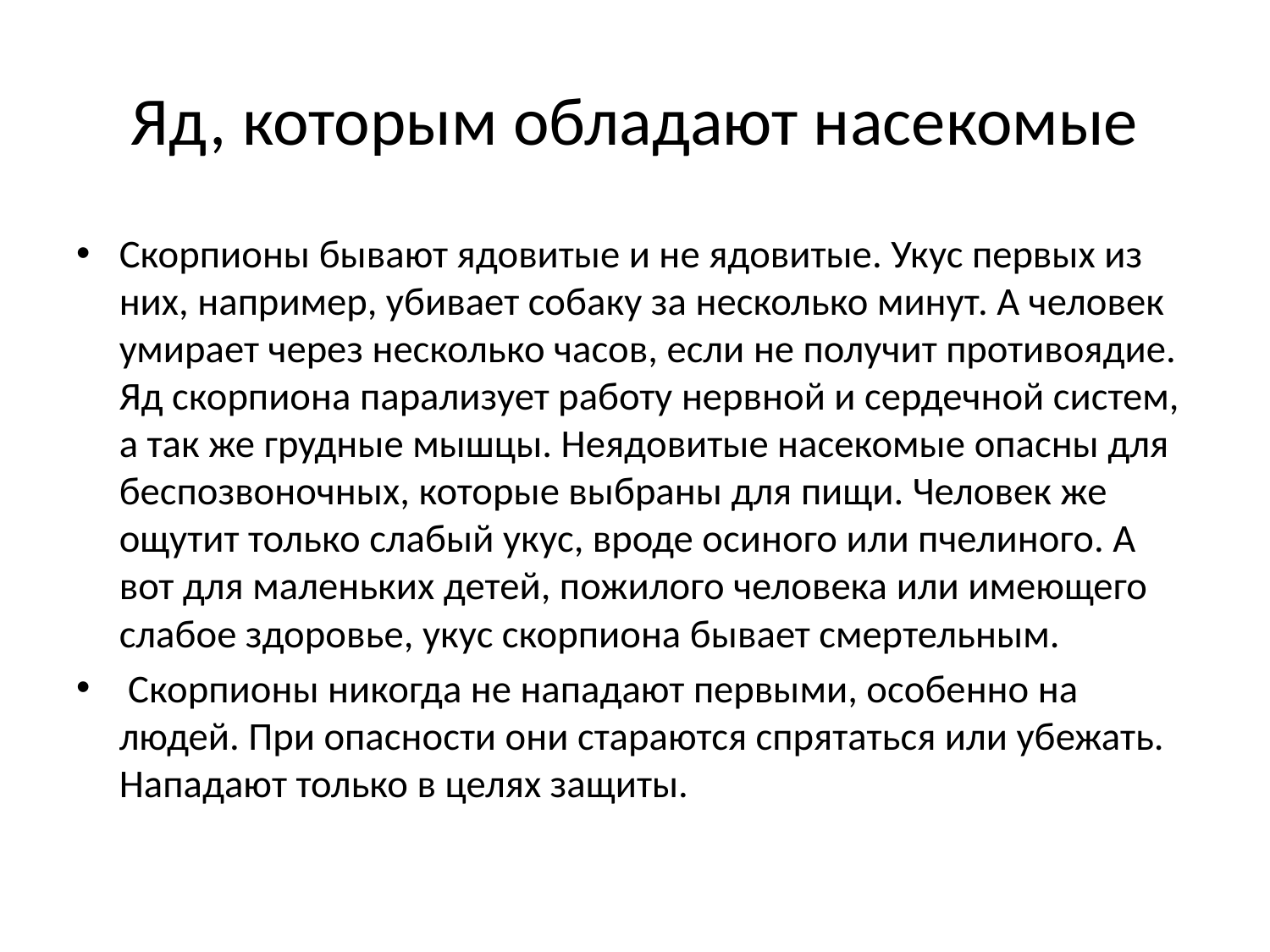

# Яд, которым обладают насекомые
Скорпионы бывают ядовитые и не ядовитые. Укус первых из них, например, убивает собаку за несколько минут. А человек умирает через несколько часов, если не получит противоядие. Яд скорпиона парализует работу нервной и сердечной систем, а так же грудные мышцы. Неядовитые насекомые опасны для беспозвоночных, которые выбраны для пищи. Человек же ощутит только слабый укус, вроде осиного или пчелиного. А вот для маленьких детей, пожилого человека или имеющего слабое здоровье, укус скорпиона бывает смертельным.
 Скорпионы никогда не нападают первыми, особенно на людей. При опасности они стараются спрятаться или убежать. Нападают только в целях защиты.